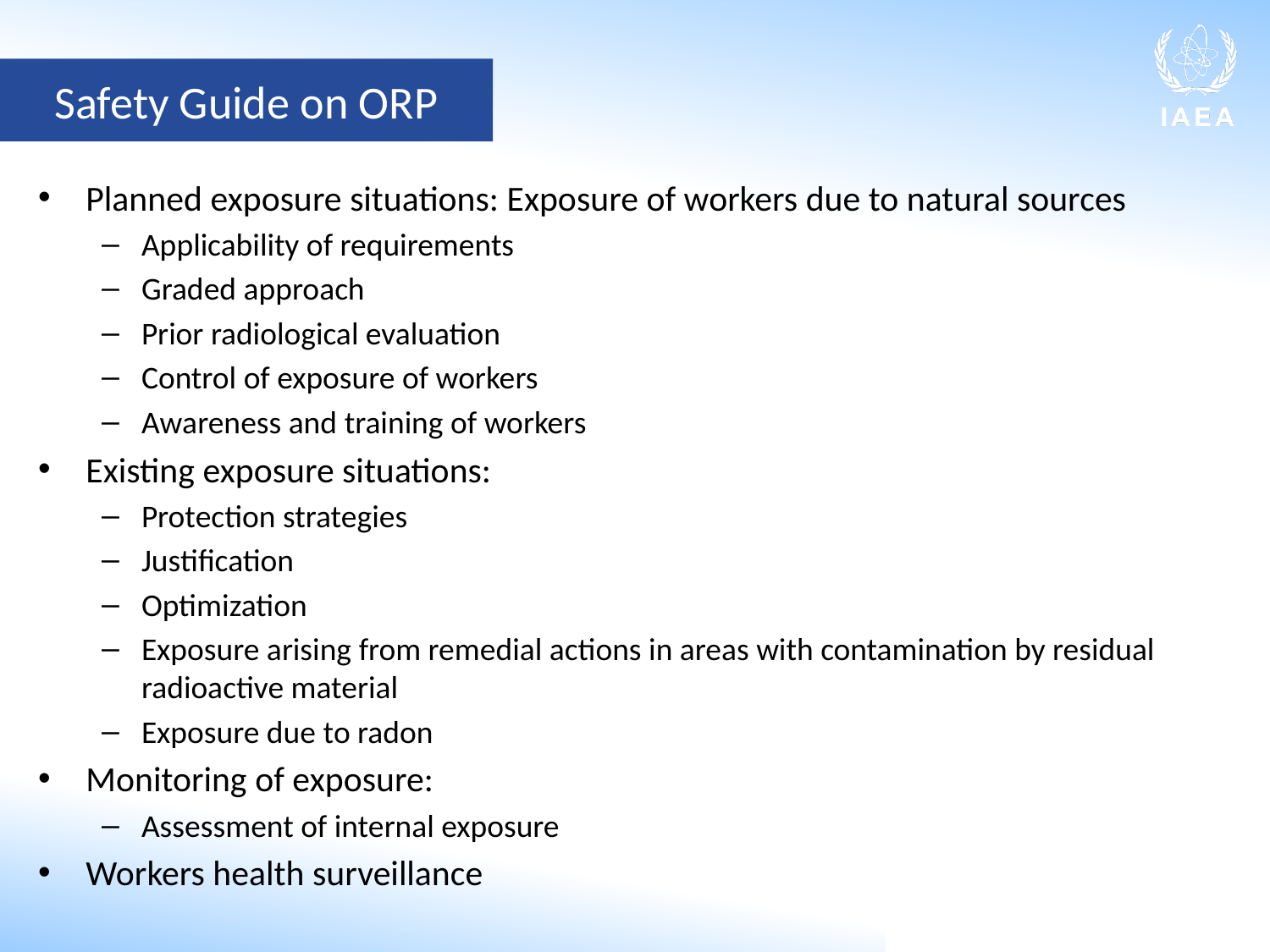

Safety Guide on ORP
Planned exposure situations: Exposure of workers due to natural sources
Applicability of requirements
Graded approach
Prior radiological evaluation
Control of exposure of workers
Awareness and training of workers
Existing exposure situations:
Protection strategies
Justification
Optimization
Exposure arising from remedial actions in areas with contamination by residual radioactive material
Exposure due to radon
Monitoring of exposure:
Assessment of internal exposure
Workers health surveillance